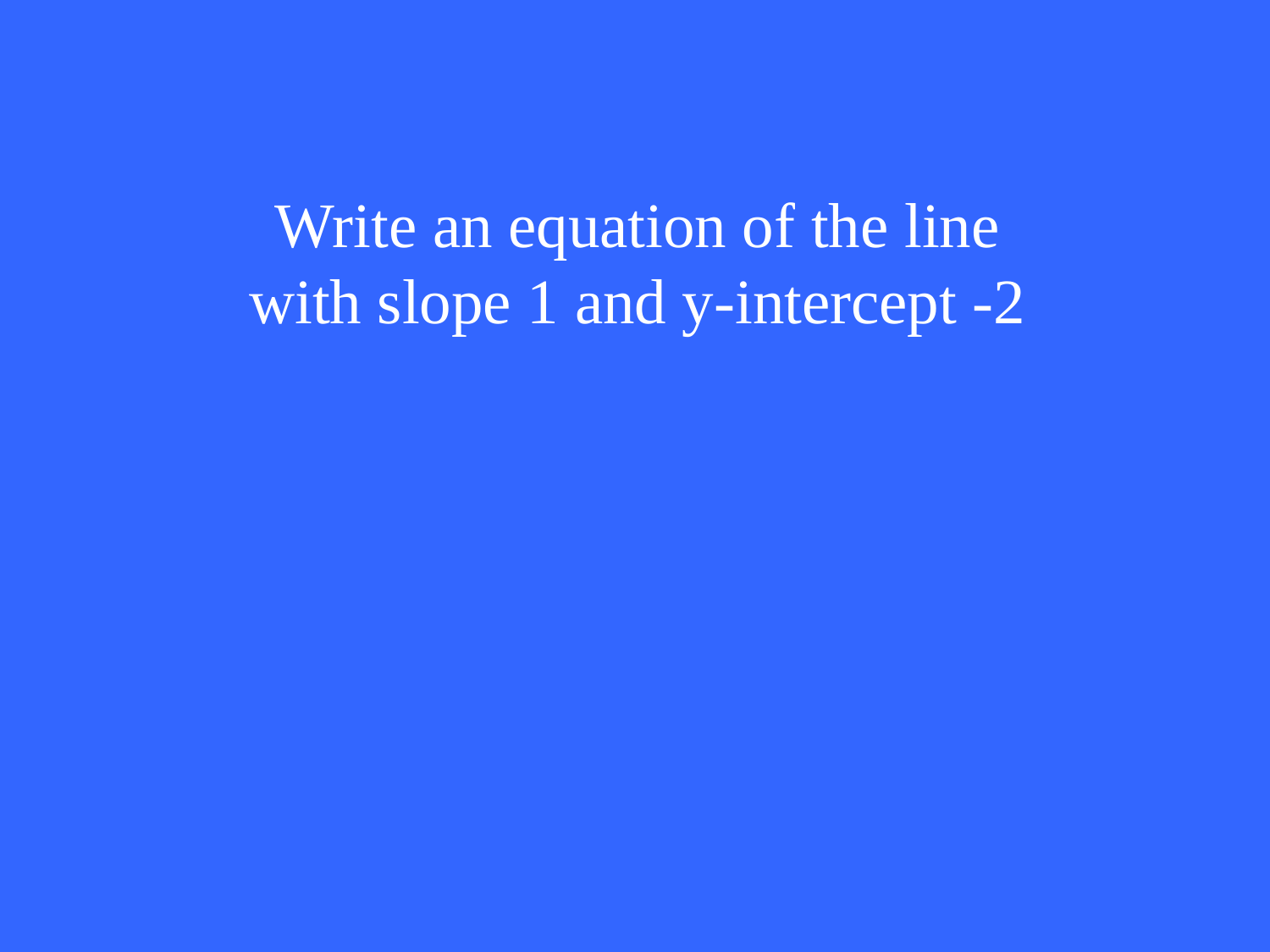

Write an equation of the line with slope 1 and y-intercept -2